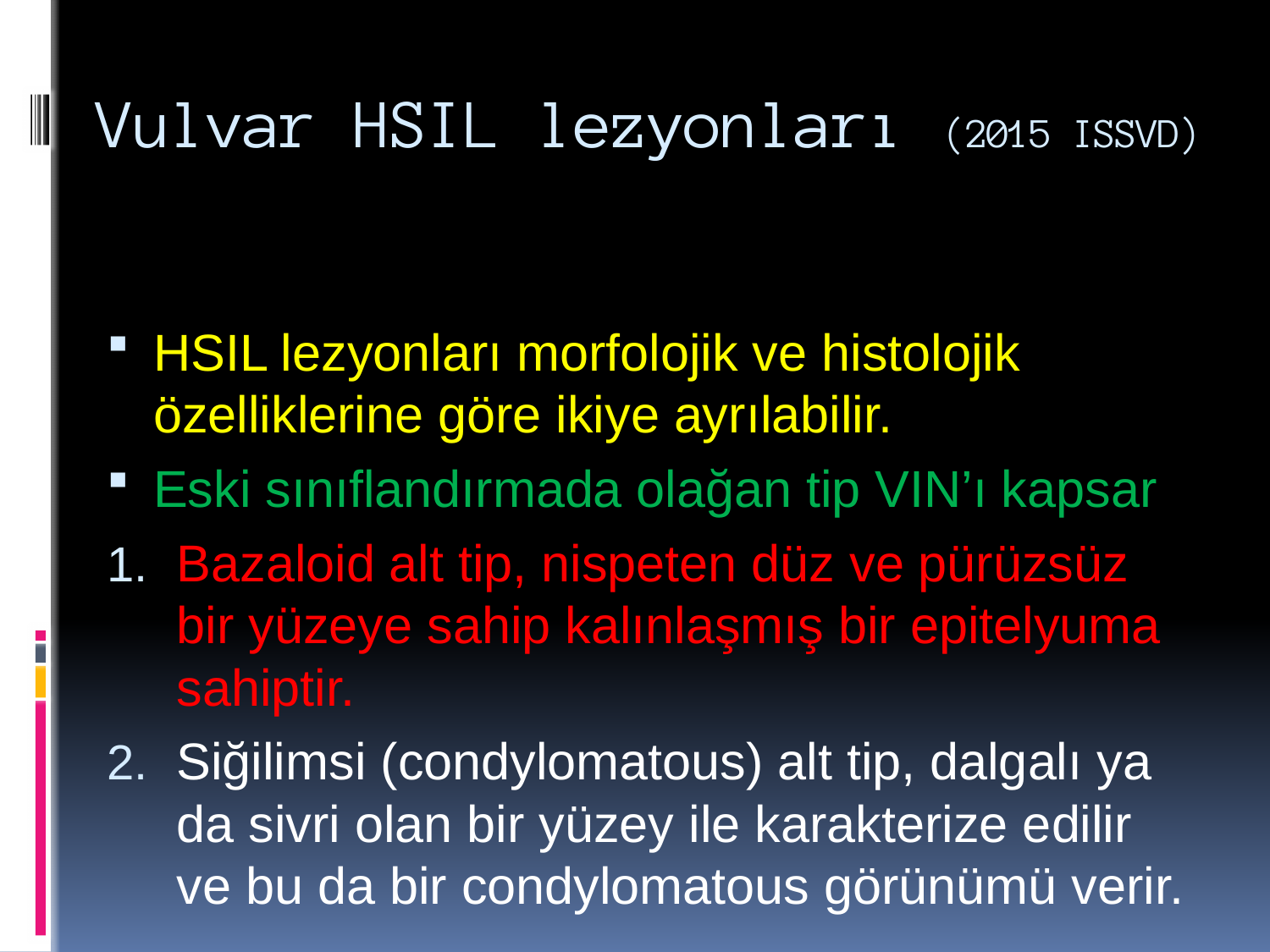

# Vulvar HSIL lezyonları (2015 ISSVD)
HSIL lezyonları morfolojik ve histolojik özelliklerine göre ikiye ayrılabilir.
Eski sınıflandırmada olağan tip VIN’ı kapsar
Bazaloid alt tip, nispeten düz ve pürüzsüz bir yüzeye sahip kalınlaşmış bir epitelyuma sahiptir.
Siğilimsi (condylomatous) alt tip, dalgalı ya da sivri olan bir yüzey ile karakterize edilir ve bu da bir condylomatous görünümü verir.